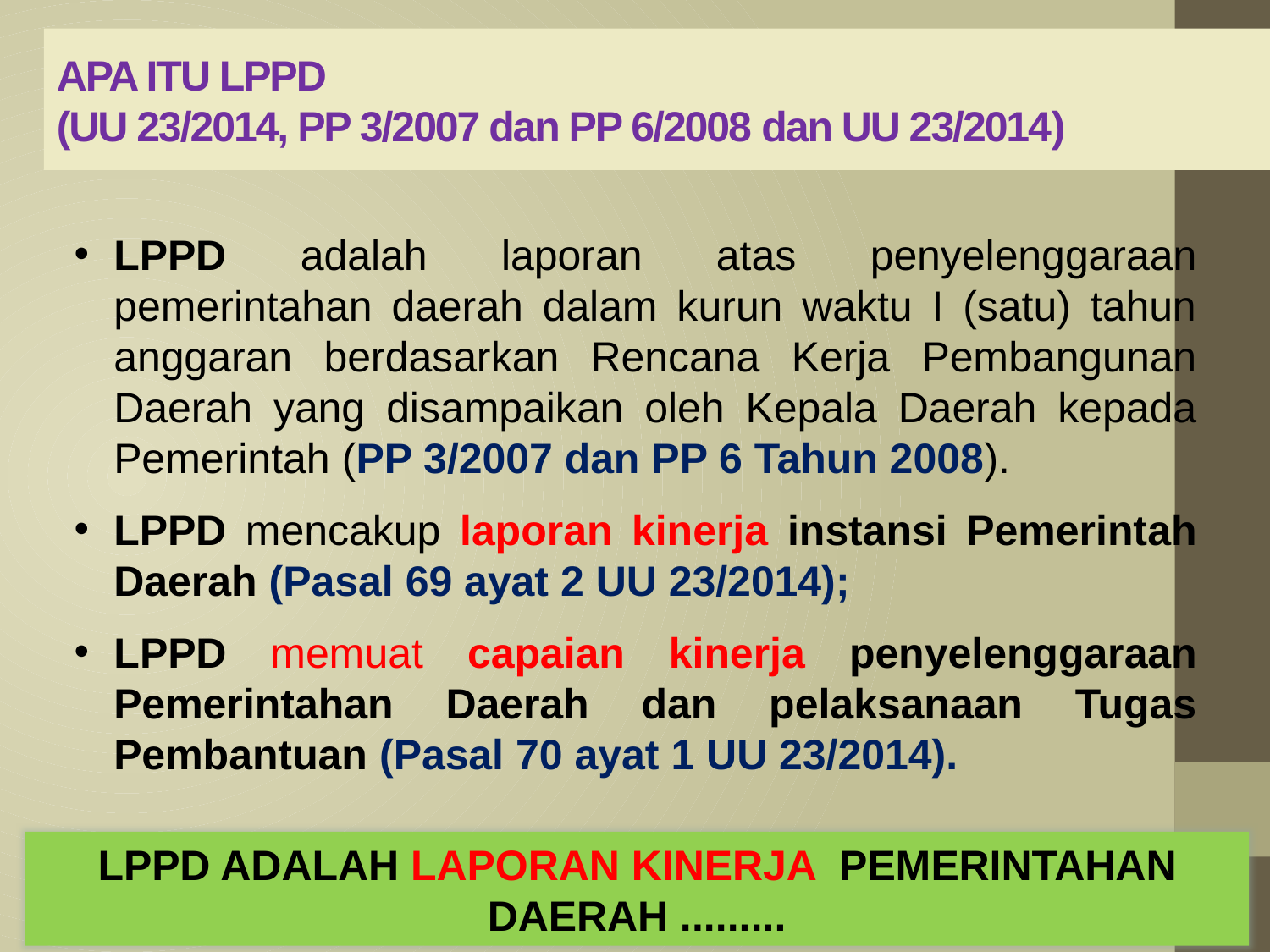

APA ITU LPPD
(UU 23/2014, PP 3/2007 dan PP 6/2008 dan UU 23/2014)
LPPD adalah laporan atas penyelenggaraan pemerintahan daerah dalam kurun waktu I (satu) tahun anggaran berdasarkan Rencana Kerja Pembangunan Daerah yang disampaikan oleh Kepala Daerah kepada Pemerintah (PP 3/2007 dan PP 6 Tahun 2008).
LPPD mencakup laporan kinerja instansi Pemerintah Daerah (Pasal 69 ayat 2 UU 23/2014);
LPPD memuat capaian kinerja penyelenggaraan Pemerintahan Daerah dan pelaksanaan Tugas Pembantuan (Pasal 70 ayat 1 UU 23/2014).
LPPD ADALAH LAPORAN KINERJA  PEMERINTAHAN DAERAH .........